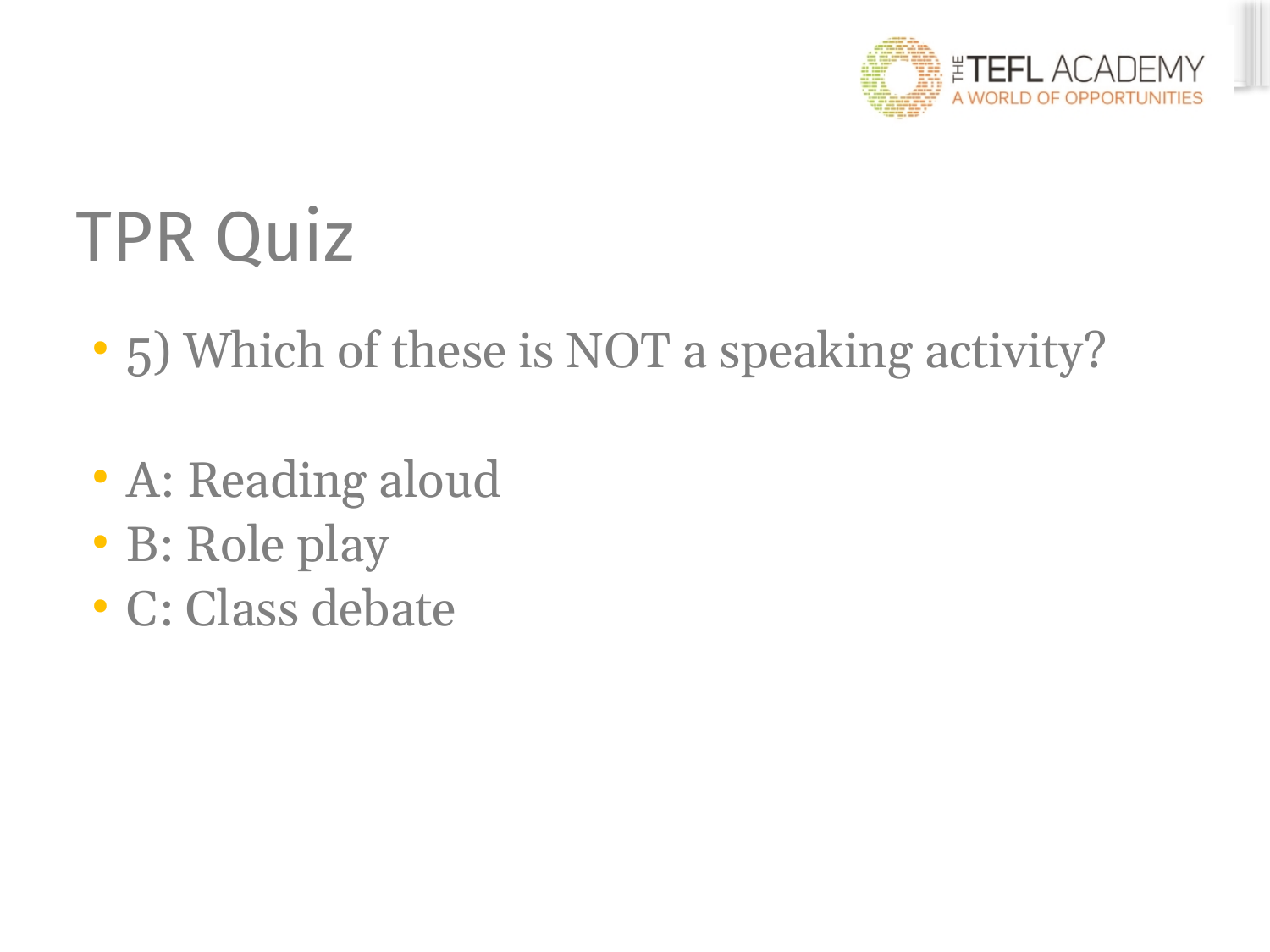

# TPR Quiz
5) Which of these is NOT a speaking activity?

A: Reading aloud
B: Role play
C: Class debate